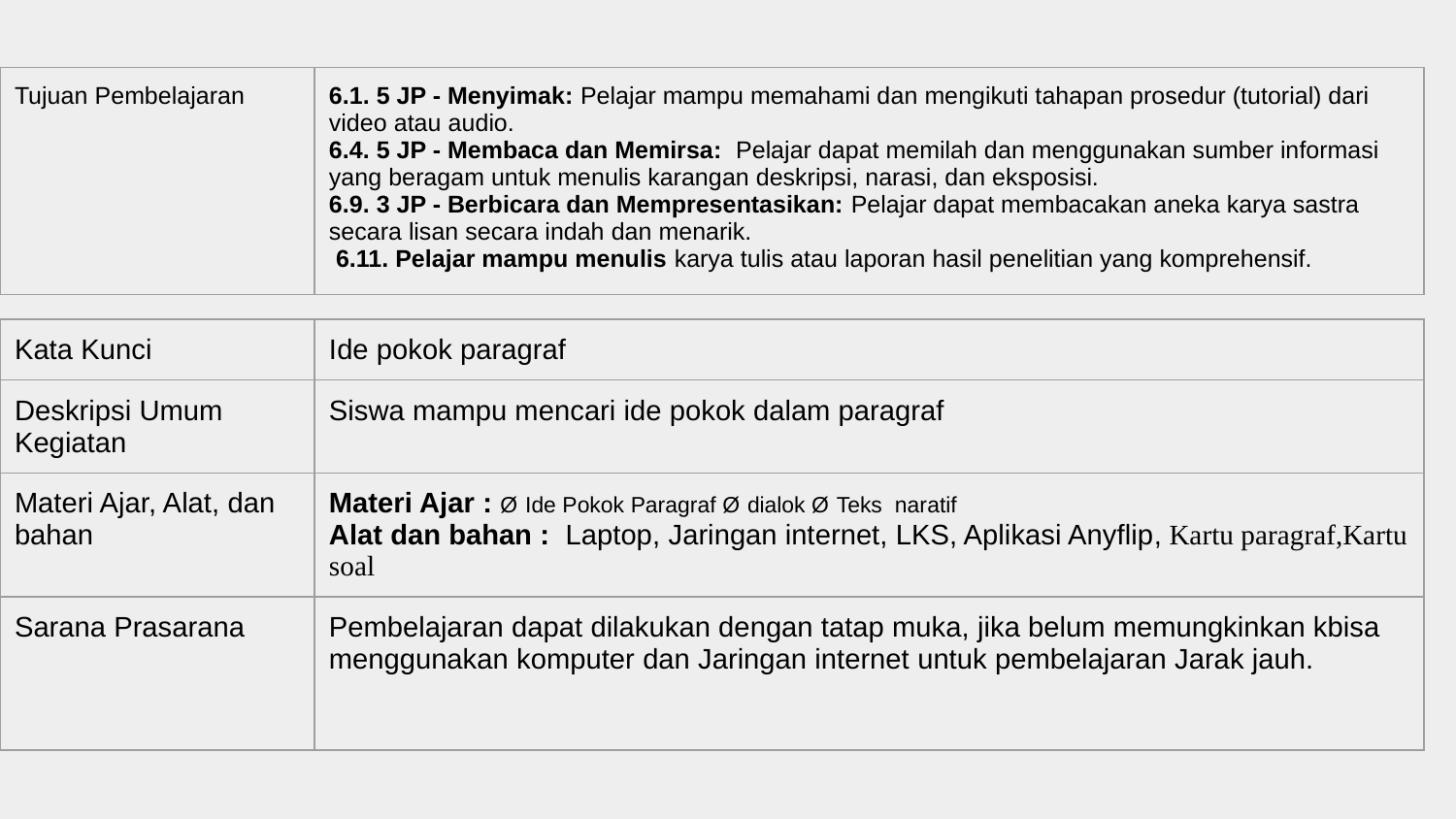

| Tujuan Pembelajaran | 6.1. 5 JP - Menyimak: Pelajar mampu memahami dan mengikuti tahapan prosedur (tutorial) dari video atau audio. 6.4. 5 JP - Membaca dan Memirsa: Pelajar dapat memilah dan menggunakan sumber informasi yang beragam untuk menulis karangan deskripsi, narasi, dan eksposisi. 6.9. 3 JP - Berbicara dan Mempresentasikan: Pelajar dapat membacakan aneka karya sastra secara lisan secara indah dan menarik. 6.11. Pelajar mampu menulis karya tulis atau laporan hasil penelitian yang komprehensif. |
| --- | --- |
| Kata Kunci | Ide pokok paragraf |
| --- | --- |
| Deskripsi Umum Kegiatan | Siswa mampu mencari ide pokok dalam paragraf |
| Materi Ajar, Alat, dan bahan | Materi Ajar : Ø Ide Pokok Paragraf Ø dialok Ø Teks naratif Alat dan bahan : Laptop, Jaringan internet, LKS, Aplikasi Anyflip, Kartu paragraf,Kartu soal |
| Sarana Prasarana | Pembelajaran dapat dilakukan dengan tatap muka, jika belum memungkinkan kbisa menggunakan komputer dan Jaringan internet untuk pembelajaran Jarak jauh. |